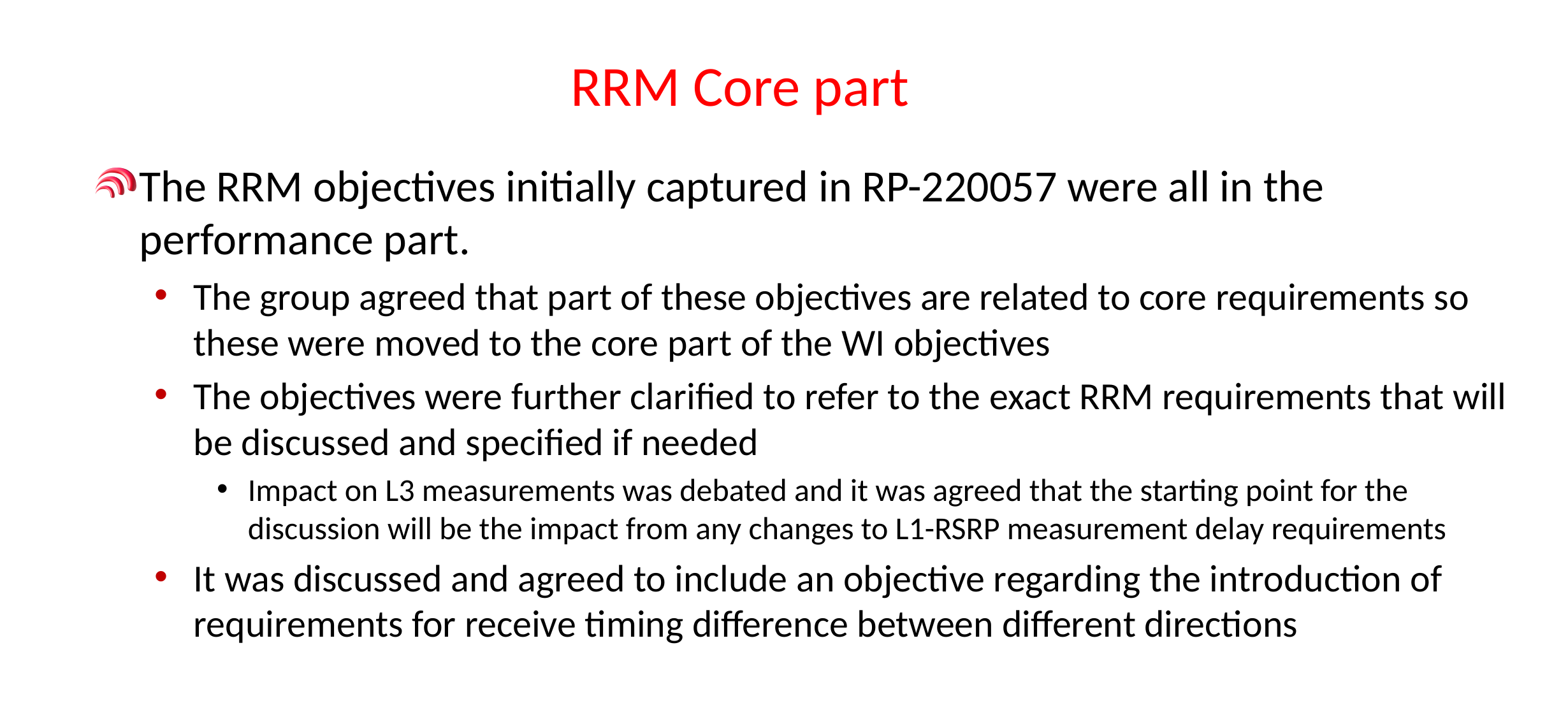

# RRM Core part
The RRM objectives initially captured in RP-220057 were all in the performance part.
The group agreed that part of these objectives are related to core requirements so these were moved to the core part of the WI objectives
The objectives were further clarified to refer to the exact RRM requirements that will be discussed and specified if needed
Impact on L3 measurements was debated and it was agreed that the starting point for the discussion will be the impact from any changes to L1-RSRP measurement delay requirements
It was discussed and agreed to include an objective regarding the introduction of requirements for receive timing difference between different directions